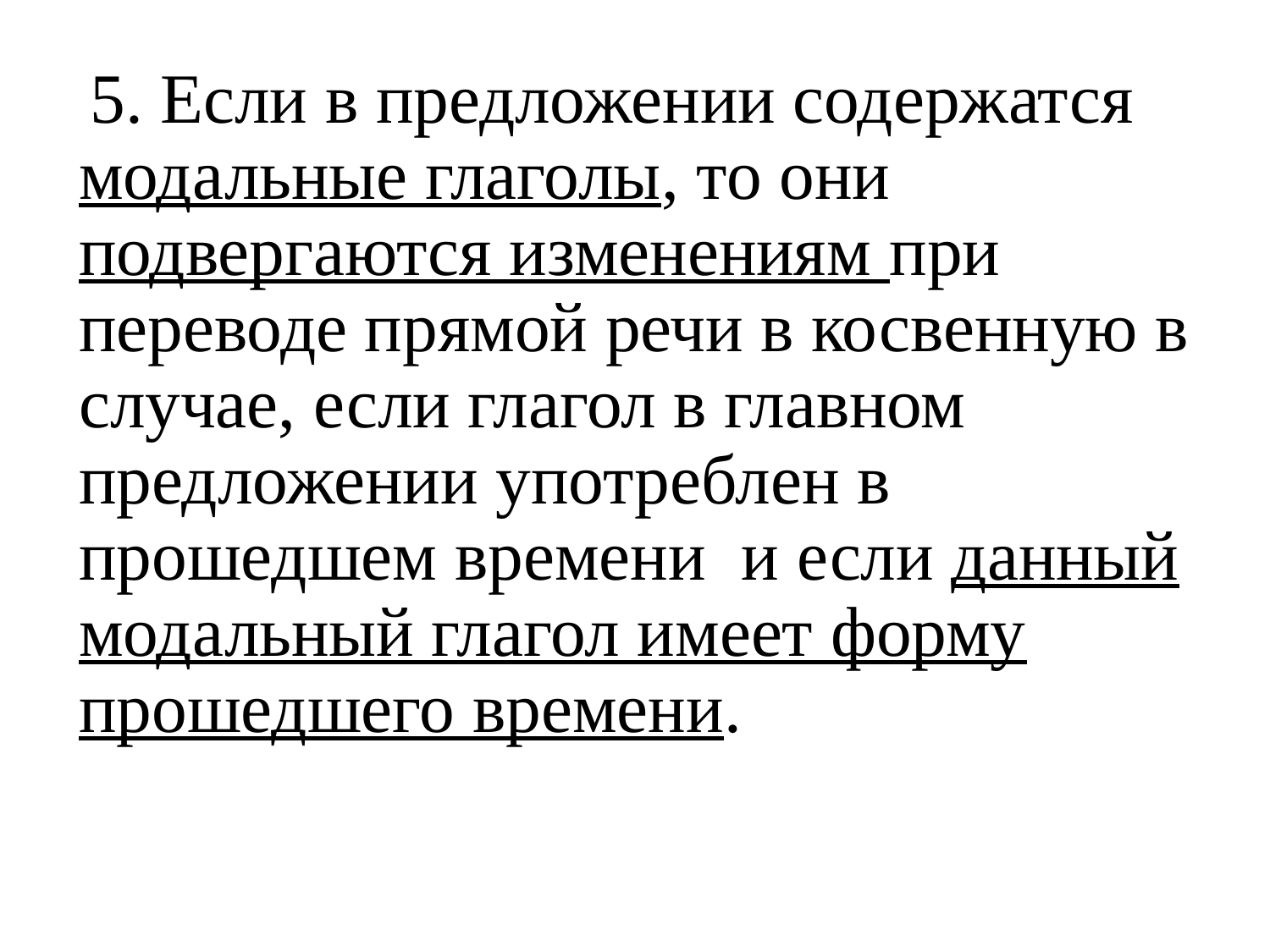

5. Если в предложении содержатся модальные глаголы, то они подвергаются изменениям при переводе прямой речи в косвенную в случае, если глагол в главном предложении употреблен в прошедшем времени  и если данный модальный глагол имеет форму прошедшего времени.

#